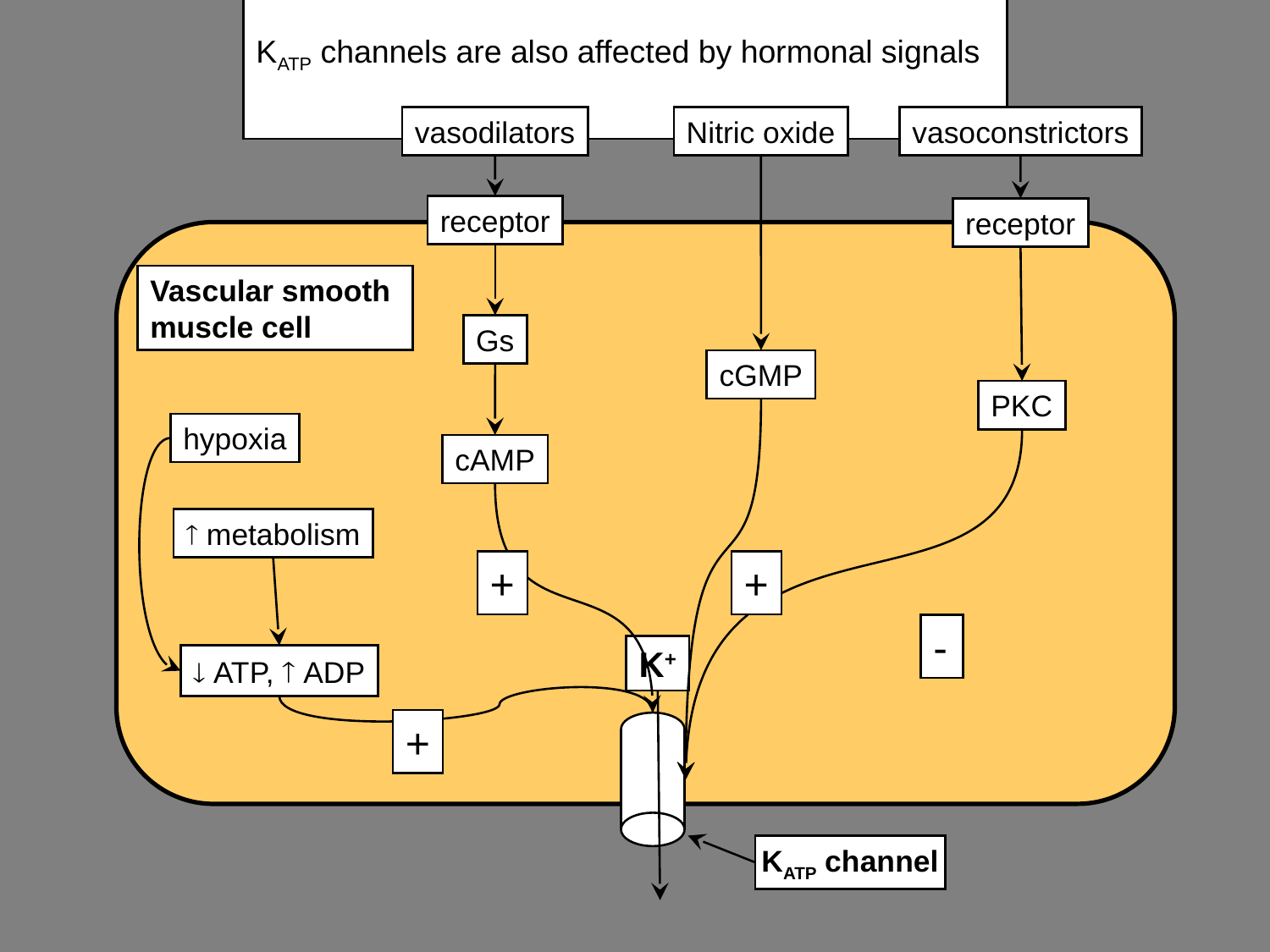

# KATP channels are also affected by hormonal signals
vasodilators
Nitric oxide
vasoconstrictors
receptor
receptor

Vascular smooth muscle cell
Gs
cGMP
PKC
hypoxia
cAMP
↑ metabolism
+
+
-
K+
↓ ATP, ↑ ADP
+

KATP channel